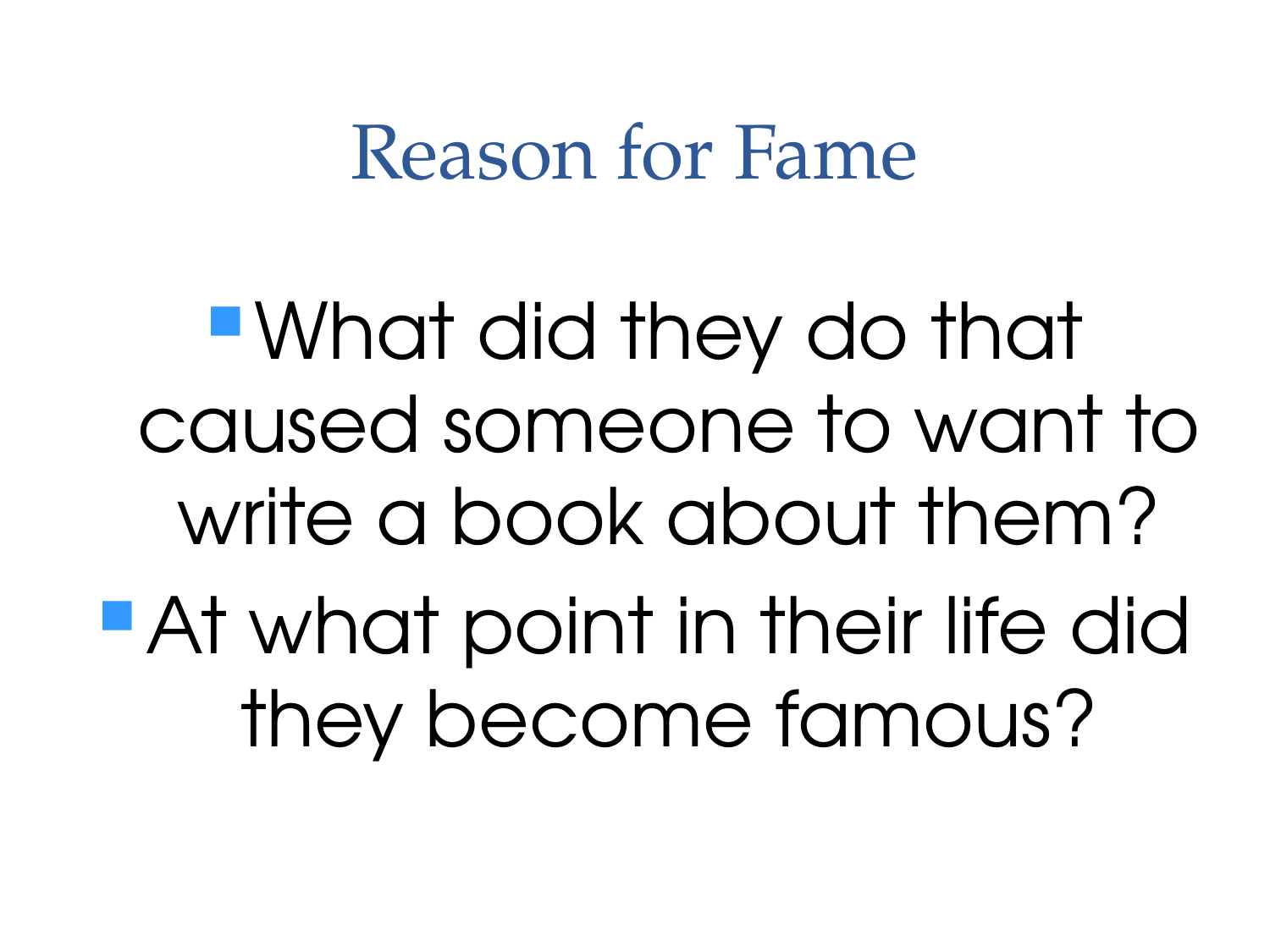

# Reason for Fame
What did they do that caused someone to want to write a book about them?
At what point in their life did they become famous?